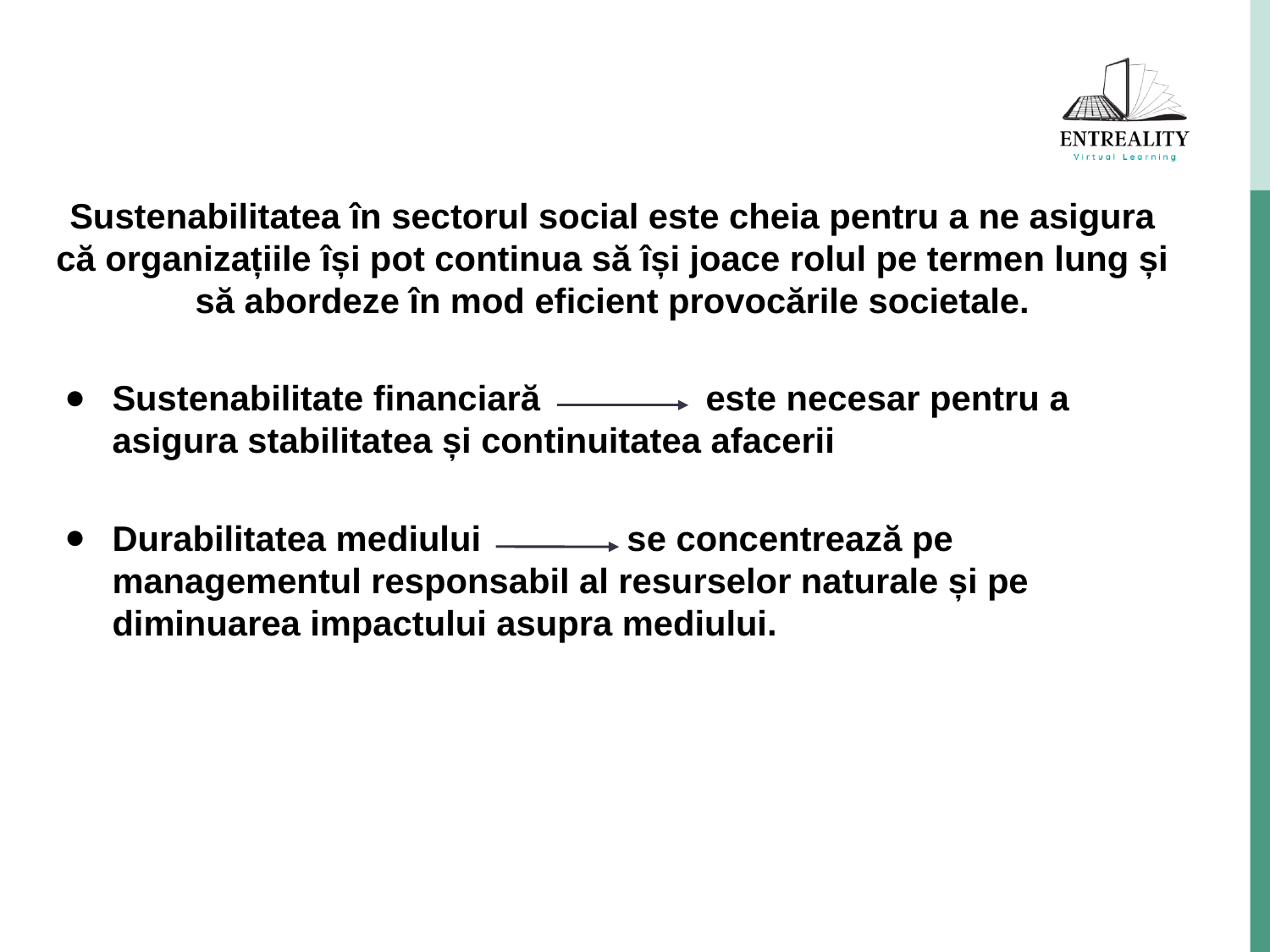

Sustenabilitatea în sectorul social este cheia pentru a ne asigura că organizațiile își pot continua să își joace rolul pe termen lung și să abordeze în mod eficient provocările societale.

Sustenabilitate financiară                 este necesar pentru a asigura stabilitatea și continuitatea afacerii

Durabilitatea mediului               se concentrează pe managementul responsabil al resurselor naturale și pe diminuarea impactului asupra mediului.